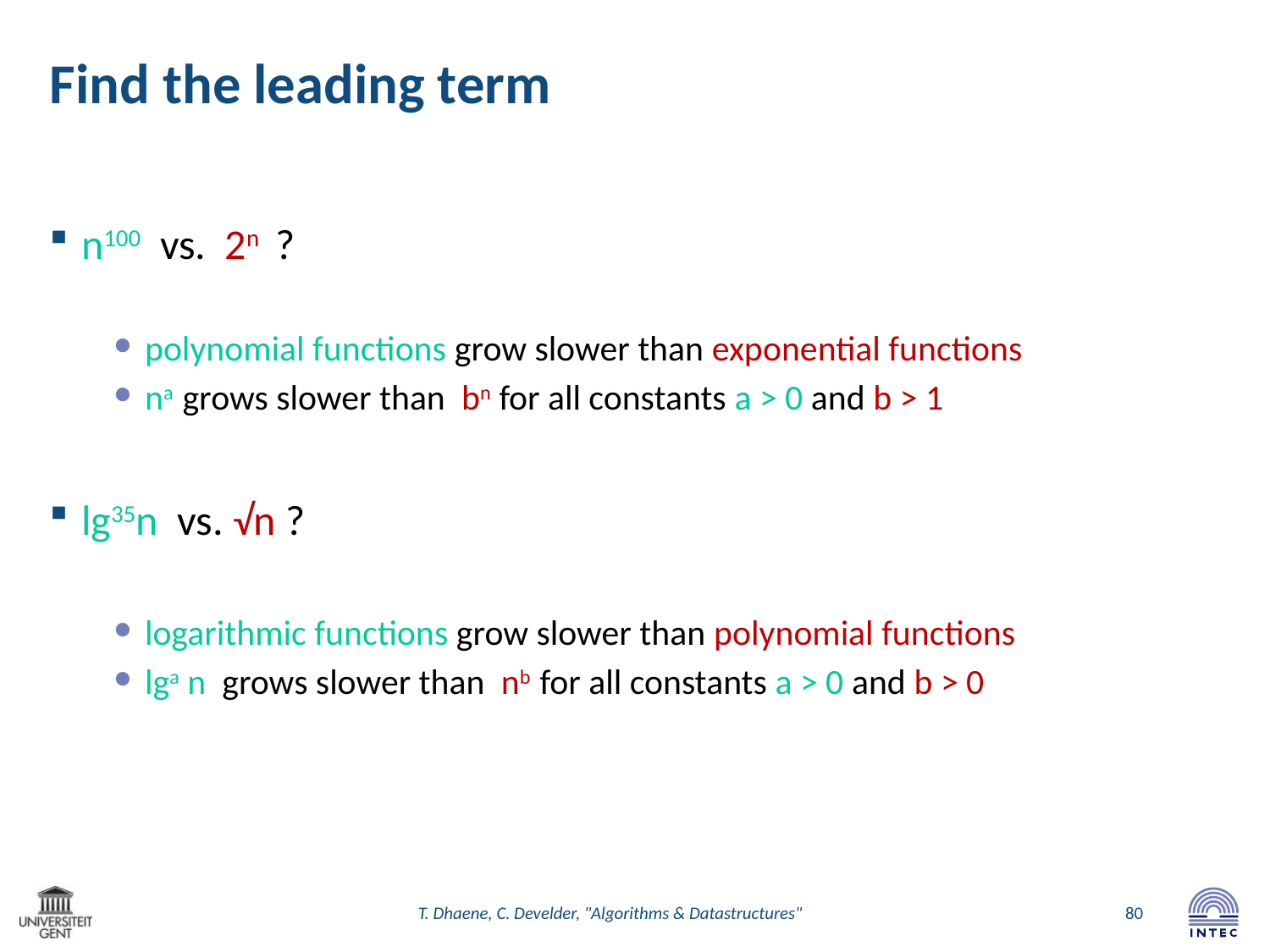

# Find the leading term

n100  vs.  2n   ?
polynomial functions grow slower than exponential functions
na  grows slower than  bn for all constants a > 0 and b > 1

lg35n  vs. √n ?

logarithmic functions grow slower than polynomial functions
lga n  grows slower than  nb  for all constants a > 0 and b > 0

T. Dhaene, C. Develder, "Algorithms & Datastructures"
80